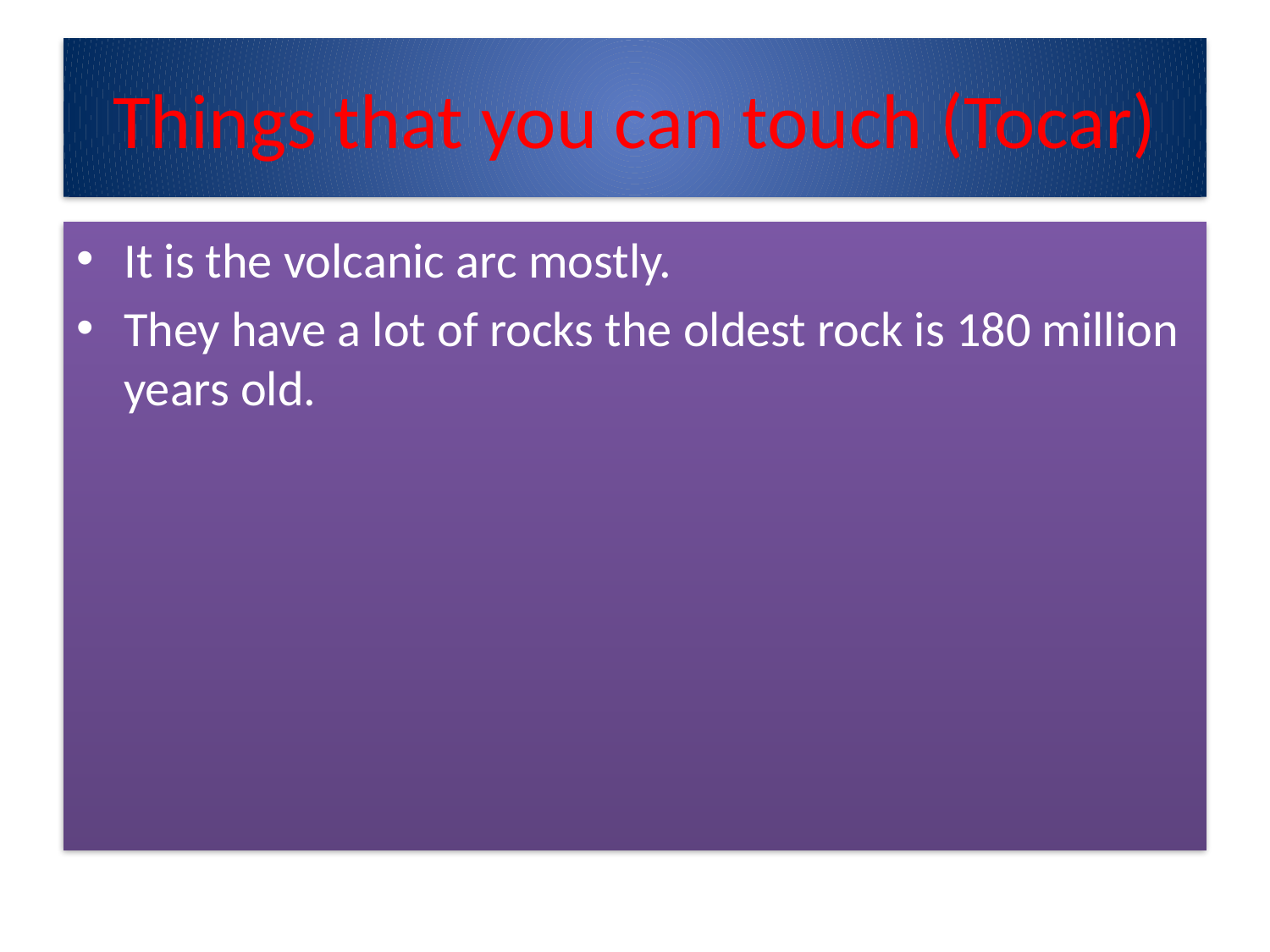

# Things that you can touch (Tocar)
It is the volcanic arc mostly.
They have a lot of rocks the oldest rock is 180 million years old.